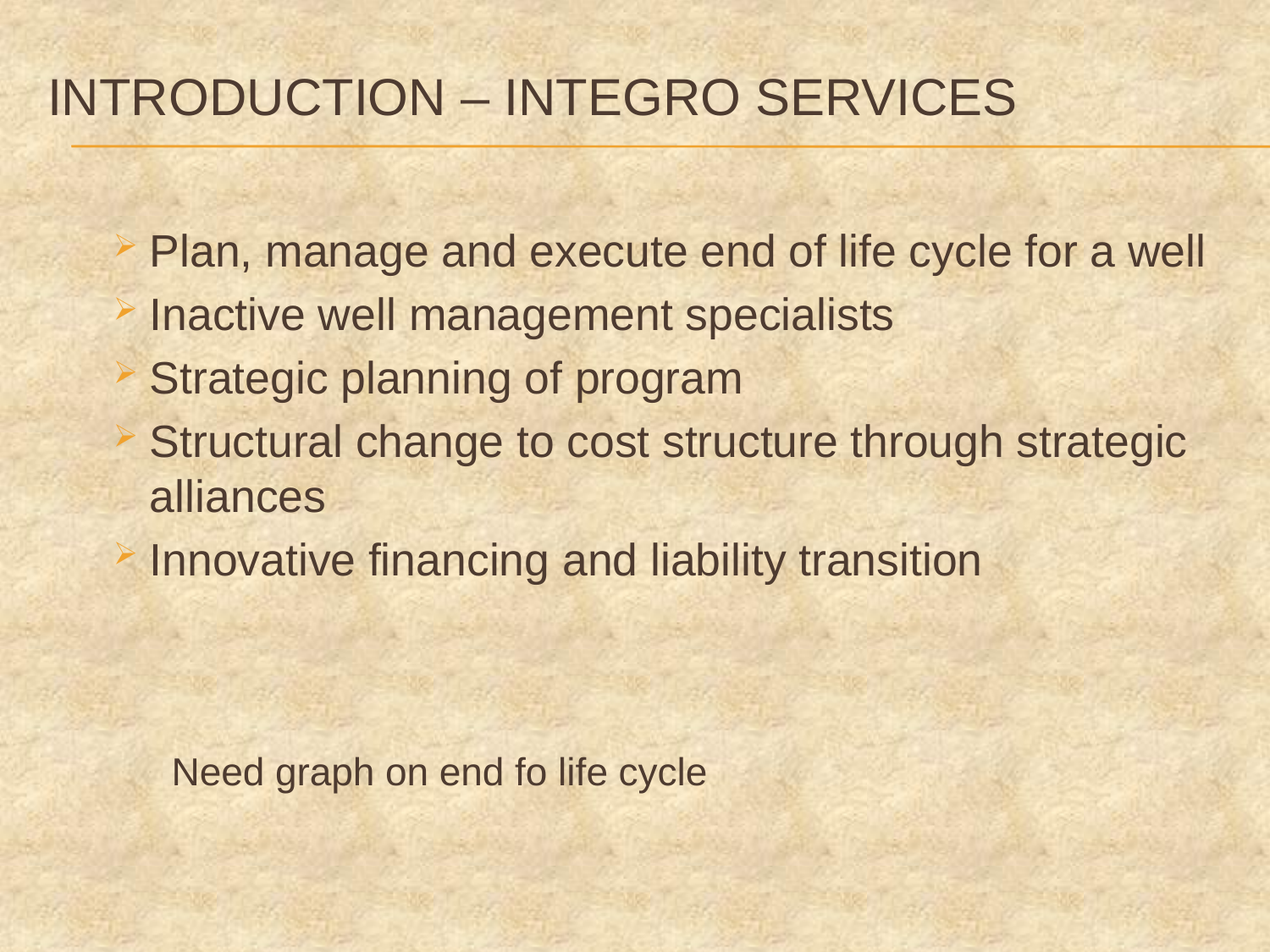

# Introduction – Integro services
Plan, manage and execute end of life cycle for a well
Inactive well management specialists
Strategic planning of program
Structural change to cost structure through strategic alliances
Innovative financing and liability transition

Need graph on end fo life cycle